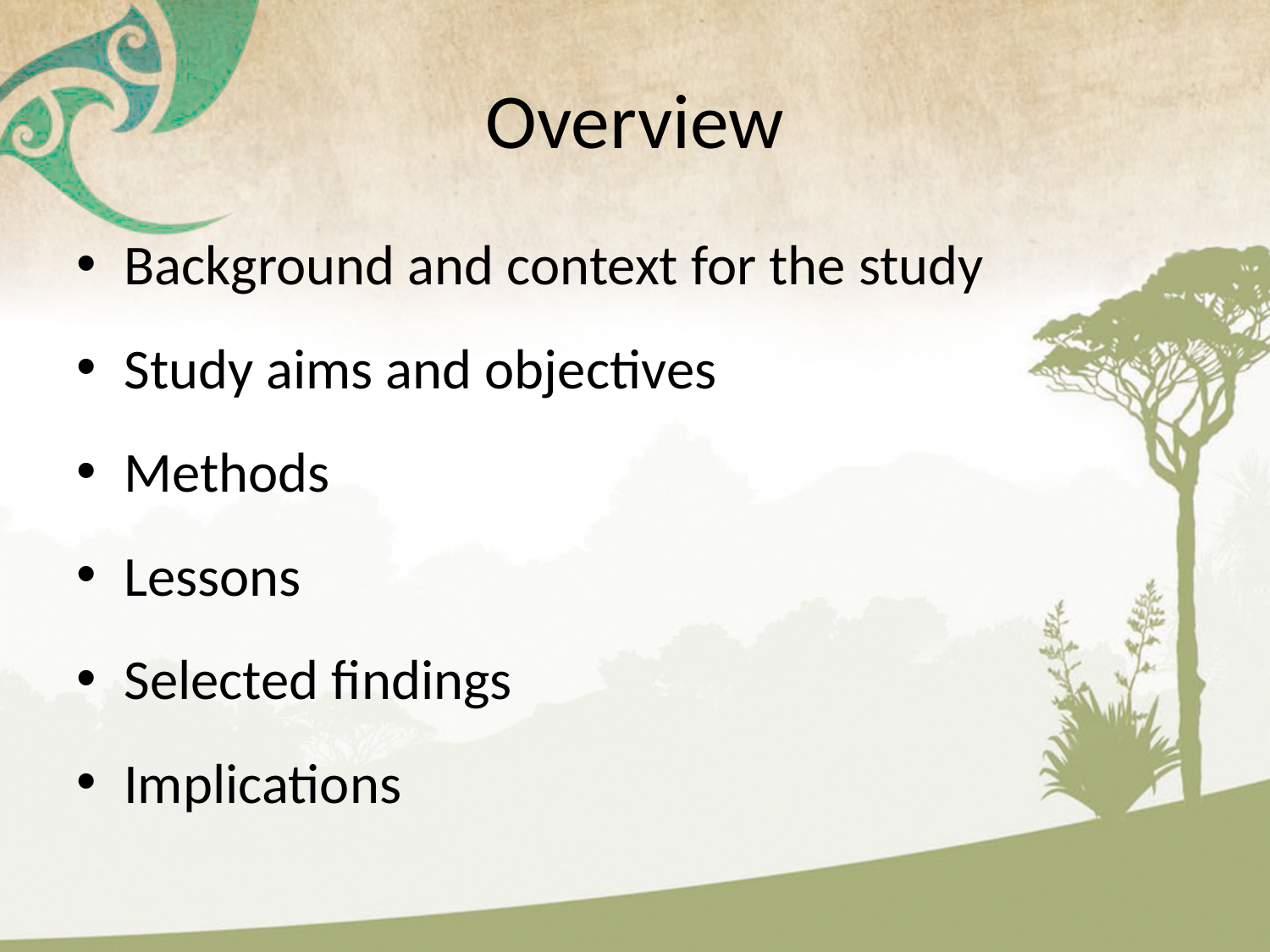

# Overview
Background and context for the study

Study aims and objectives

Methods

Lessons

Selected findings

Implications